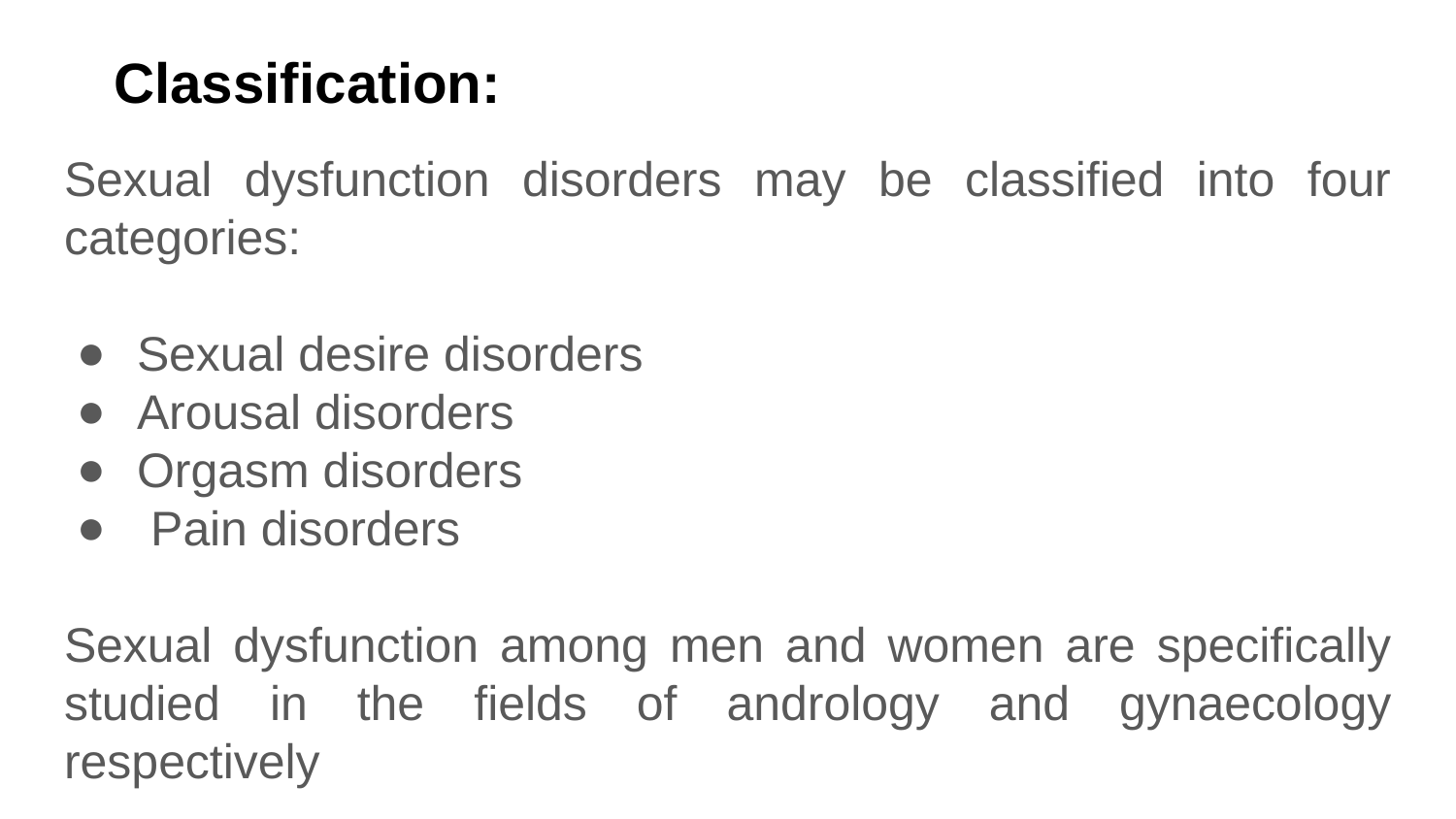

# Classification:
Sexual dysfunction disorders may be classified into four categories:

Sexual desire disorders
Arousal disorders
Orgasm disorders
 Pain disorders

Sexual dysfunction among men and women are specifically studied in the fields of andrology and gynaecology respectively